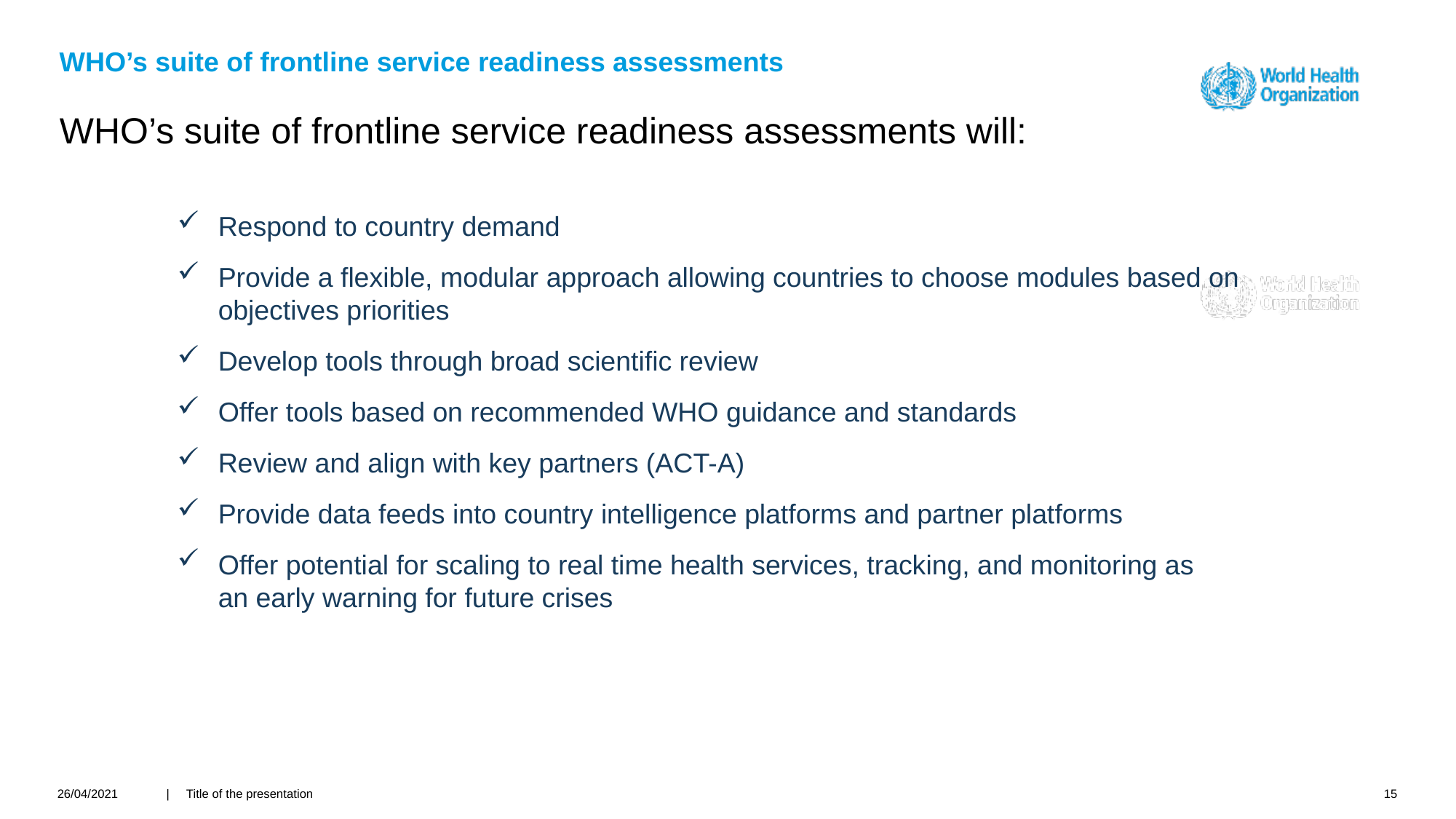

# WHO’s suite of frontline service readiness assessments
WHO’s suite of frontline service readiness assessments will:
Respond to country demand
Provide a flexible, modular approach allowing countries to choose modules based on objectives priorities
Develop tools through broad scientific review
Offer tools based on recommended WHO guidance and standards
Review and align with key partners (ACT-A)
Provide data feeds into country intelligence platforms and partner platforms
Offer potential for scaling to real time health services, tracking, and monitoring as an early warning for future crises

26/04/2021
|     Title of the presentation
15